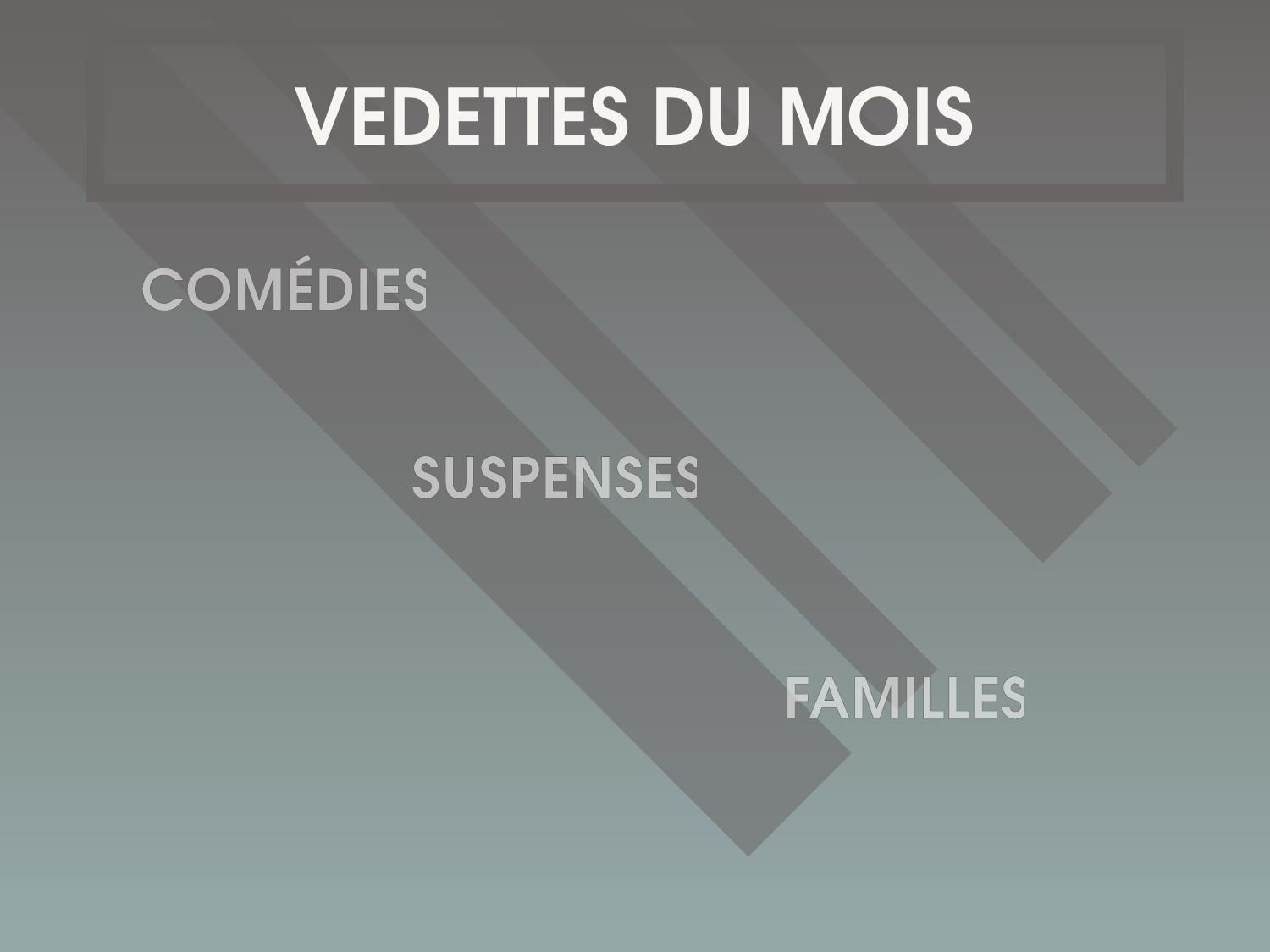

# VEDETTES DU MOIS
COMÉDIES
SUSPENSES
FAMILLES